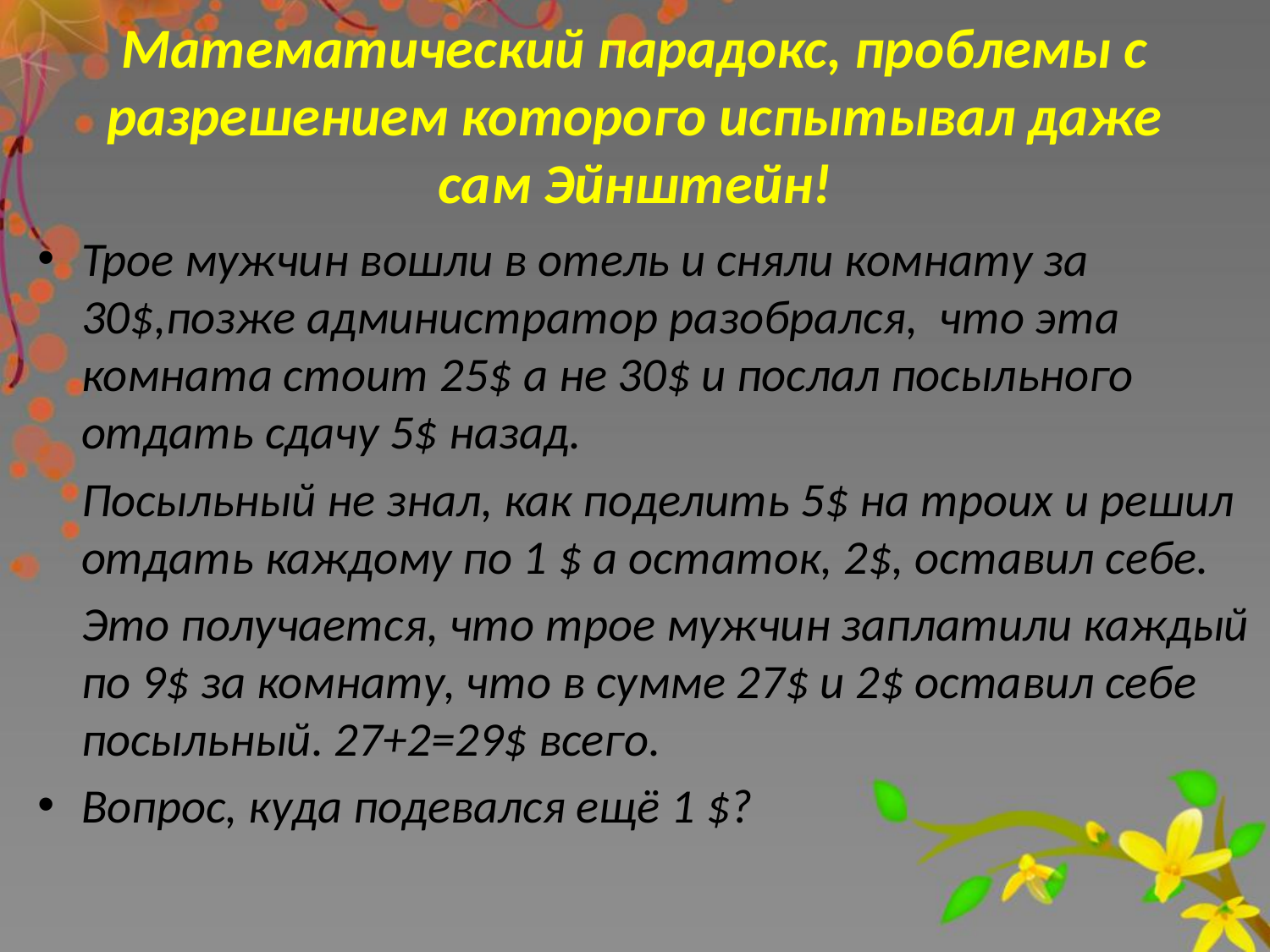

# Математический парадокс, проблемы с разрешением которого испытывал даже сам Эйнштейн!
Трое мужчин вошли в отель и сняли комнату за 30$,позже администратор разобрался,  что эта комната стоит 25$ а не 30$ и послал посыльного отдать сдачу 5$ назад.
	Посыльный не знал, как поделить 5$ на троих и решил отдать каждому по 1 $ а остаток, 2$, оставил себе.
	Это получается, что трое мужчин заплатили каждый по 9$ за комнату, что в сумме 27$ и 2$ оставил себе посыльный. 27+2=29$ всего.
Вопрос, куда подевался ещё 1 $?